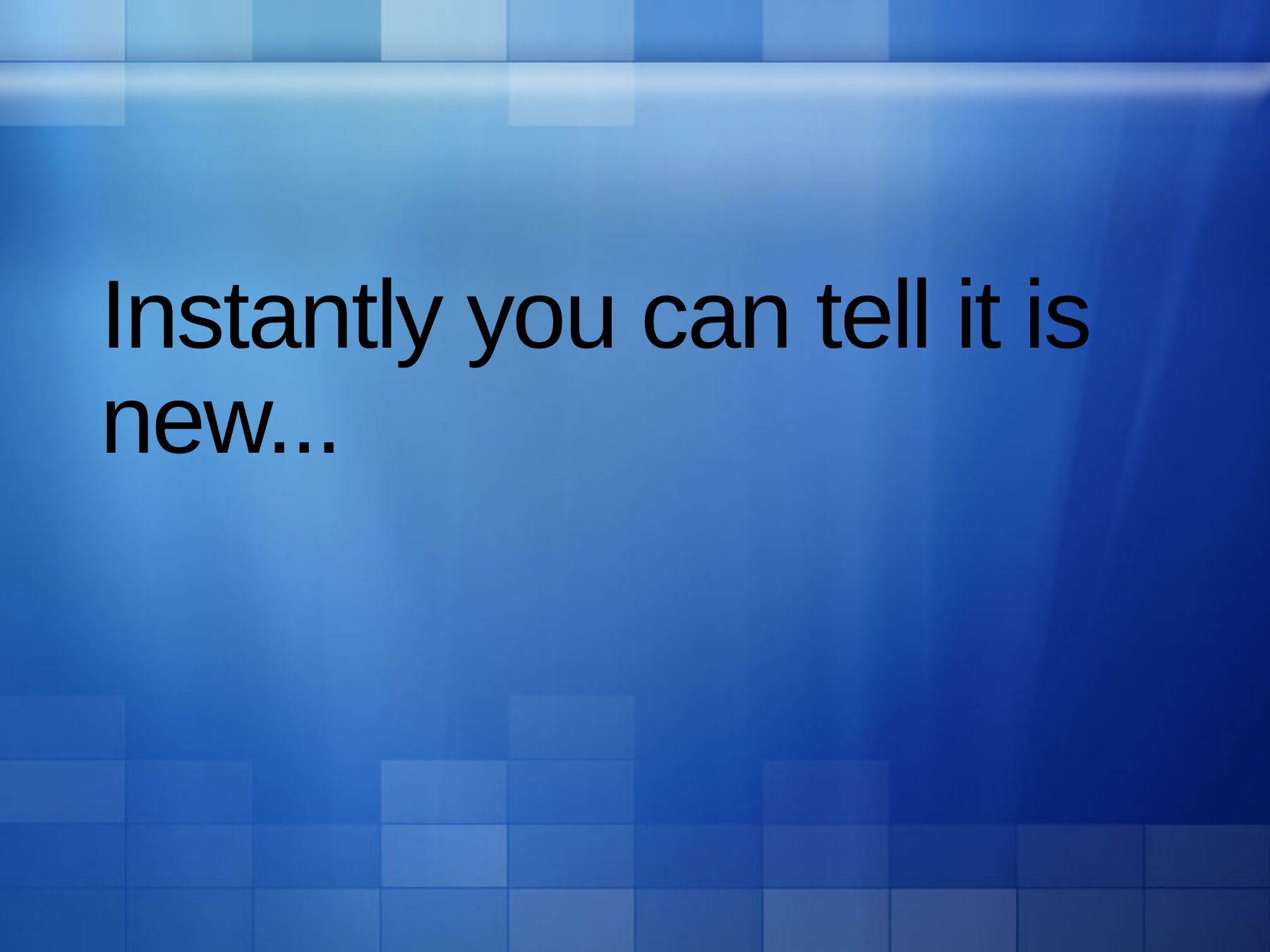

# Instantly you can tell it is new...